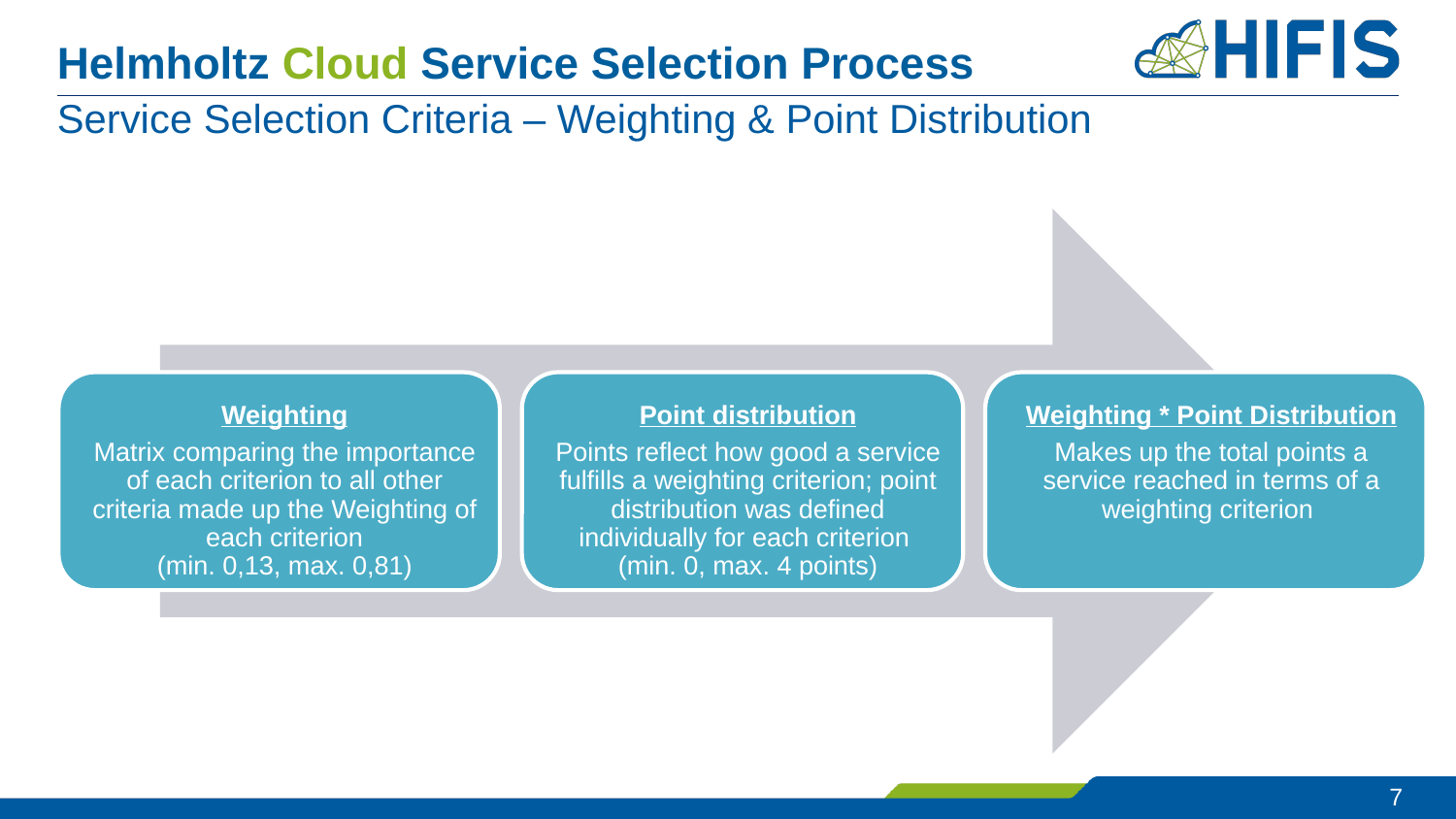

# Helmholtz Cloud Service Selection Process
Service Selection Criteria – Weighting & Point Distribution
Weighting
Matrix comparing the importance of each criterion to all other criteria made up the Weighting of each criterion
(min. 0,13, max. 0,81)
Point distribution
Points reflect how good a service fulfills a weighting criterion; point distribution was defined individually for each criterion
(min. 0, max. 4 points)
Weighting * Point Distribution
Makes up the total points a service reached in terms of a weighting criterion